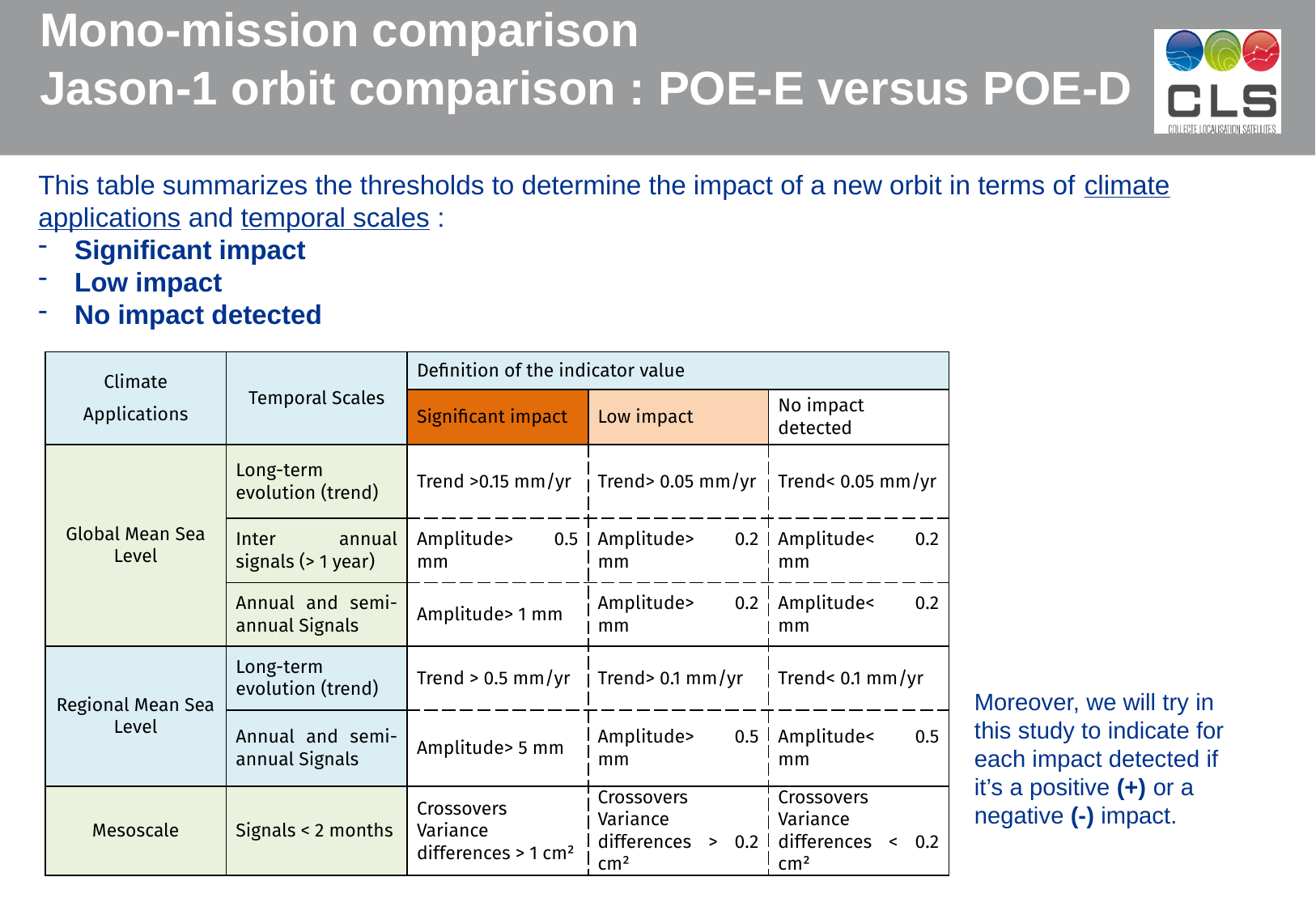

Mono-mission comparison
Jason-1 orbit comparison : POE-E versus POE-D
This table summarizes the thresholds to determine the impact of a new orbit in terms of climate applications and temporal scales :
 Significant impact
 Low impact
 No impact detected

| Climate Applications | Temporal Scales | Definition of the indicator value |  |  |
| --- | --- | --- | --- | --- |
|  |  | Significant impact | Low impact | No impact detected |
| Global Mean Sea Level | Long-term evolution (trend) | Trend >0.15 mm/yr | Trend> 0.05 mm/yr | Trend< 0.05 mm/yr |
|  | Inter annual signals (> 1 year) | Amplitude> 0.5 mm | Amplitude> 0.2 mm | Amplitude< 0.2 mm |
|  | Annual and semi-annual Signals | Amplitude> 1 mm | Amplitude> 0.2 mm | Amplitude< 0.2 mm |
| Regional Mean Sea Level | Long-term evolution (trend) | Trend > 0.5 mm/yr | Trend> 0.1 mm/yr | Trend< 0.1 mm/yr |
|  | Annual and semi-annual Signals | Amplitude> 5 mm | Amplitude> 0.5 mm | Amplitude< 0.5 mm |
| Mesoscale | Signals < 2 months | Crossovers Variance differences > 1 cm² | Crossovers Variance differences > 0.2 cm² | Crossovers Variance differences < 0.2 cm² |
Moreover, we will try in this study to indicate for each impact detected if it’s a positive (+) or a negative (-) impact.